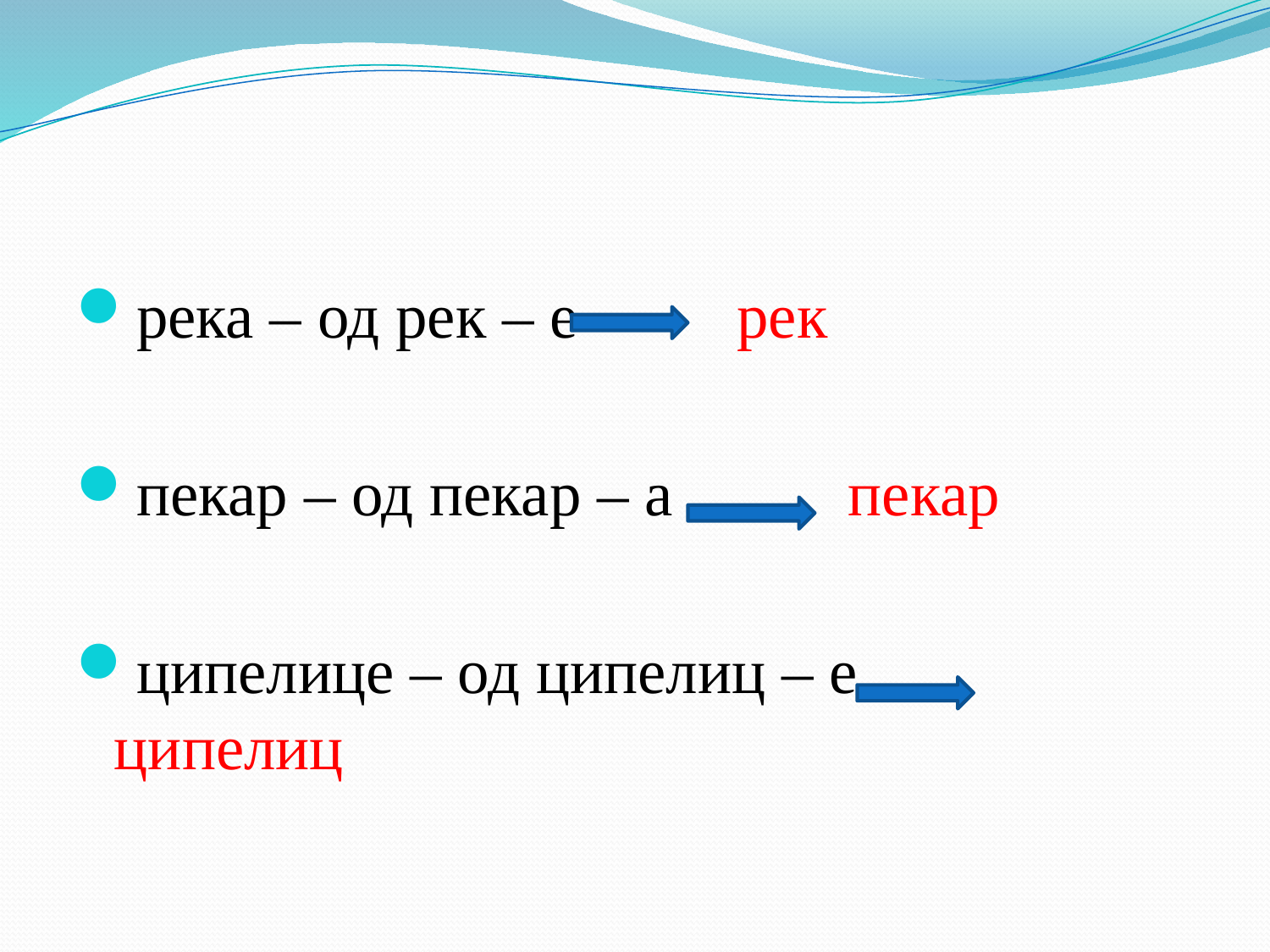

#
река – од рек – е          рек

пекар – од пекар – а           пекар

ципелице – од ципелиц – е         ципелиц